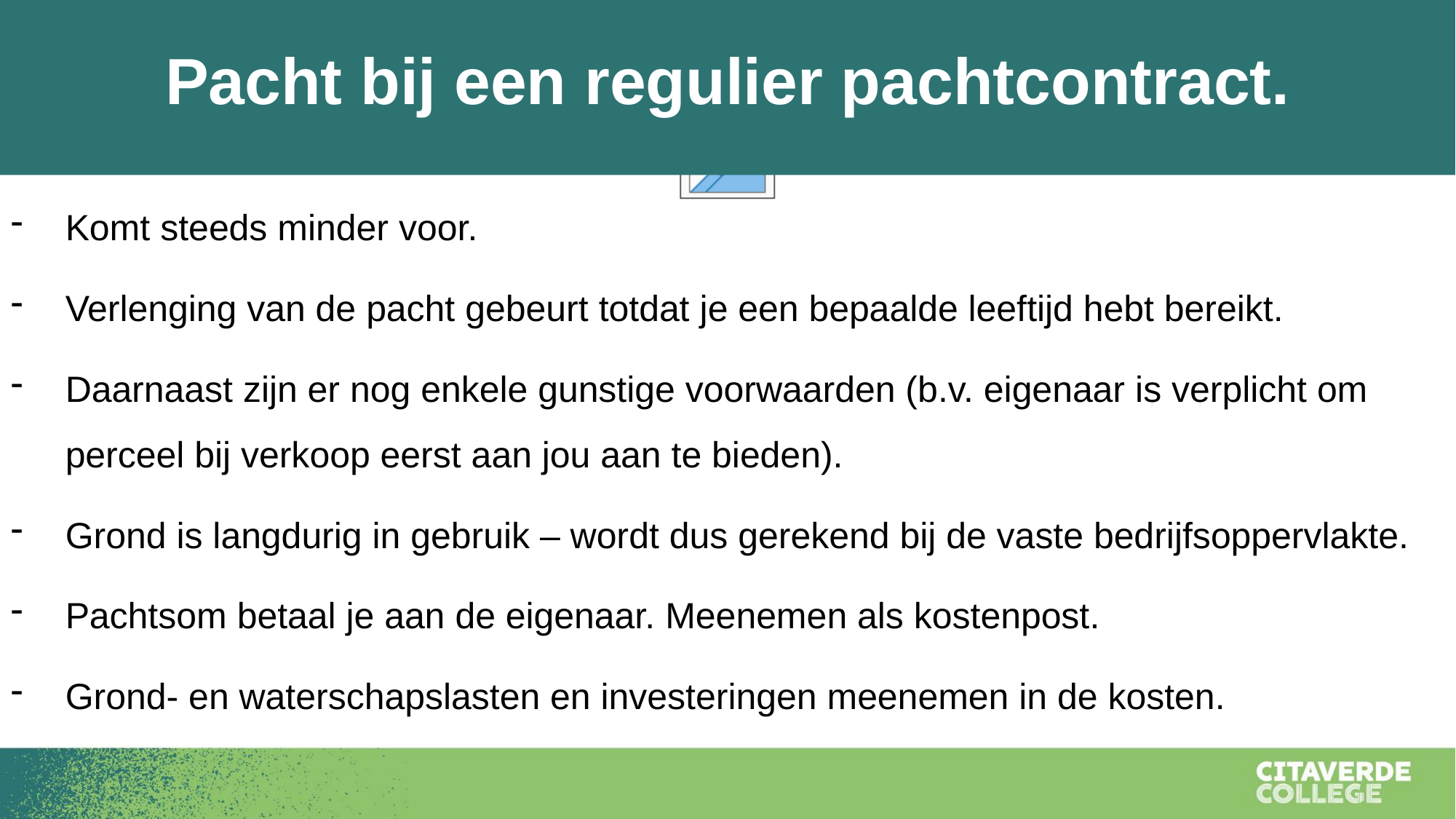

Pacht bij een regulier pachtcontract.
Komt steeds minder voor.
Verlenging van de pacht gebeurt totdat je een bepaalde leeftijd hebt bereikt.
Daarnaast zijn er nog enkele gunstige voorwaarden (b.v. eigenaar is verplicht om perceel bij verkoop eerst aan jou aan te bieden).
Grond is langdurig in gebruik – wordt dus gerekend bij de vaste bedrijfsoppervlakte.
Pachtsom betaal je aan de eigenaar. Meenemen als kostenpost.
Grond- en waterschapslasten en investeringen meenemen in de kosten.